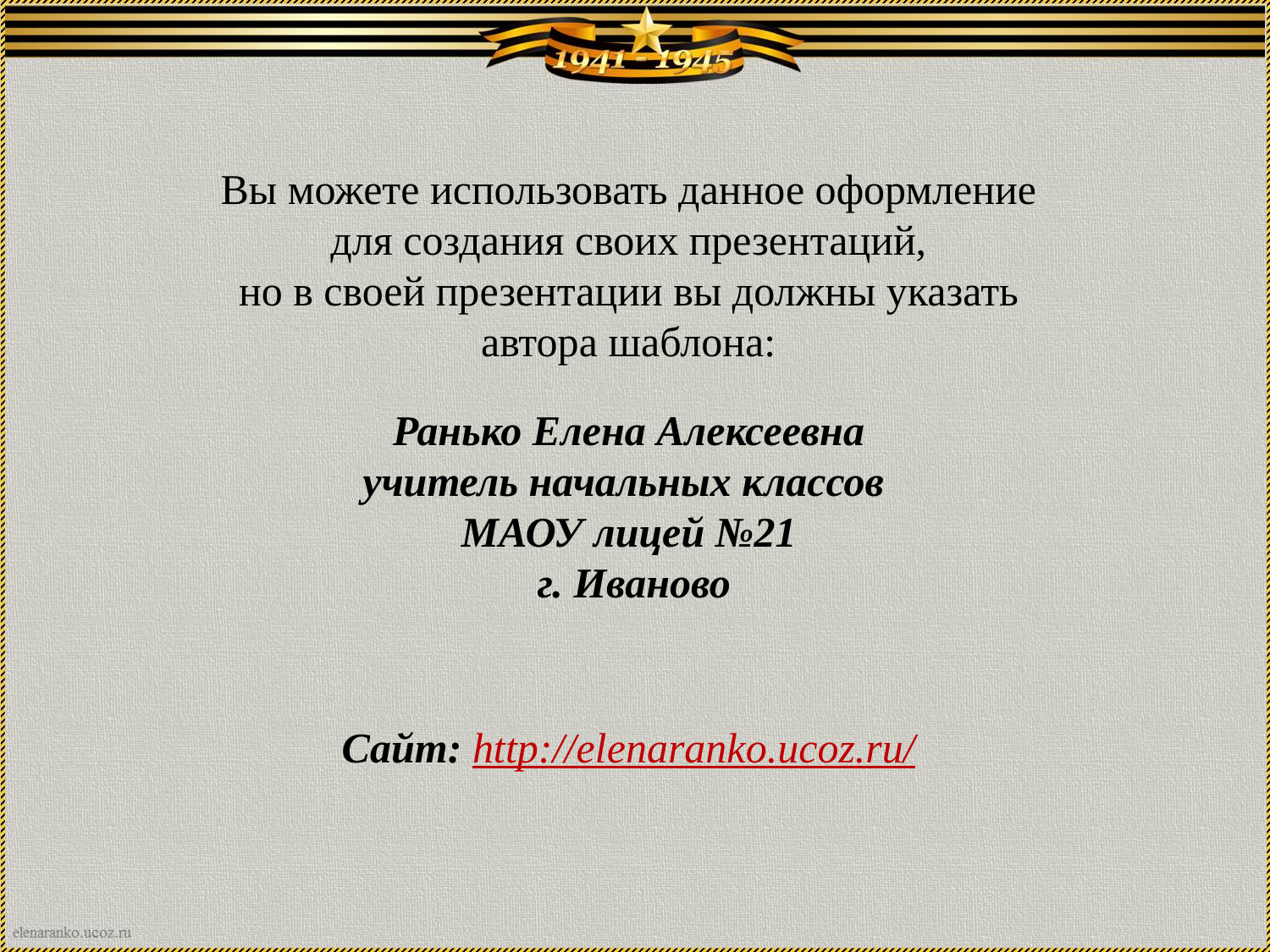

Вы можете использовать данное оформление
для создания своих презентаций,
но в своей презентации вы должны указать
автора шаблона:

Ранько Елена Алексеевна
учитель начальных классов
МАОУ лицей №21
г. Иваново

Сайт: http://elenaranko.ucoz.ru/